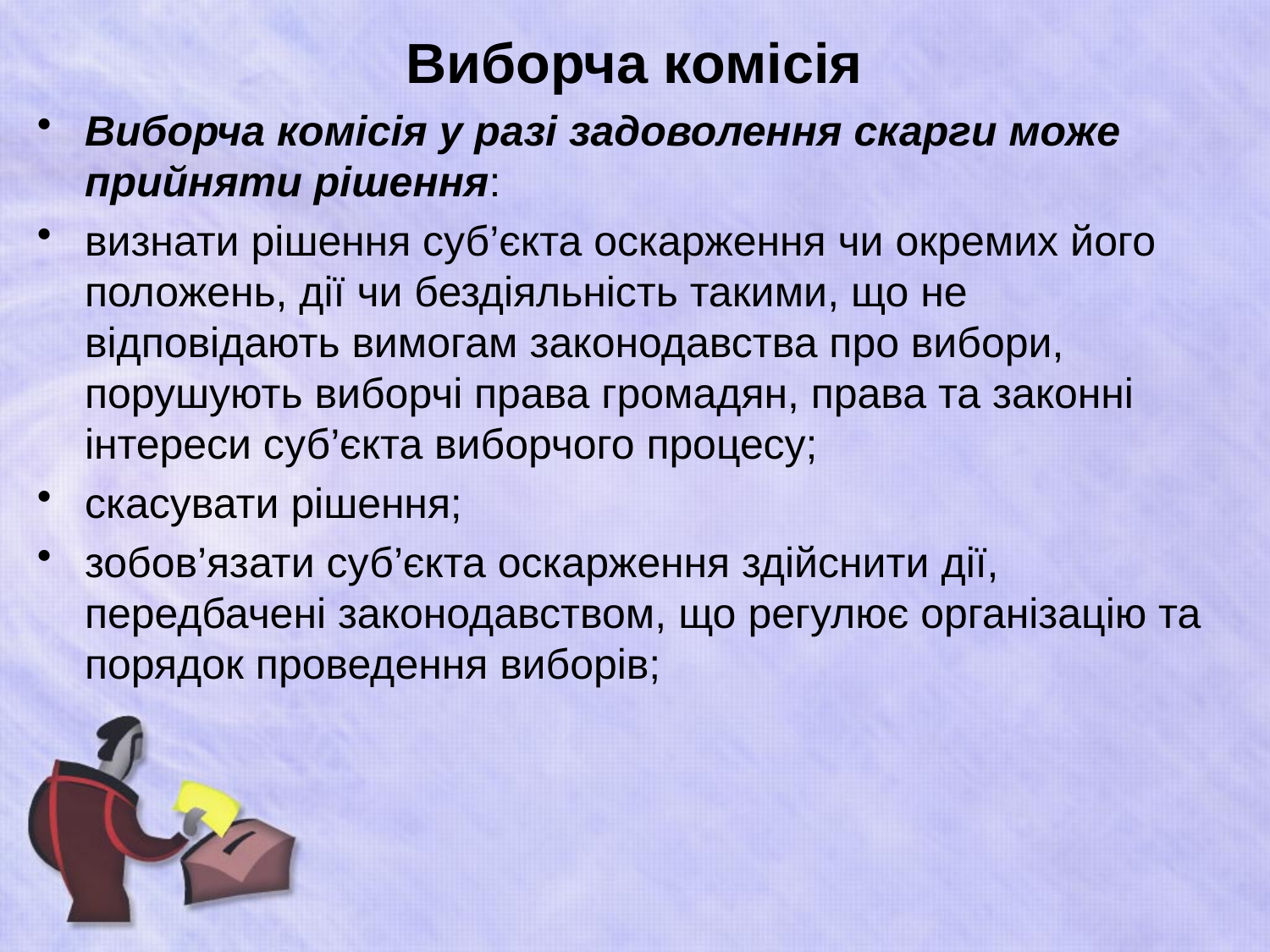

# Виборча комісія
Виборча комісія у разі задоволення скарги може прийняти рішення:
визнати рішення суб’єкта оскарження чи окремих його положень, дії чи бездіяльність такими, що не відповідають вимогам законодавства про вибори, порушують виборчі права громадян, права та законні інтереси суб’єкта виборчого процесу;
скасувати рішення;
зобов’язати суб’єкта оскарження здійснити дії, передбачені законодавством, що регулює організацію та порядок проведення виборів;